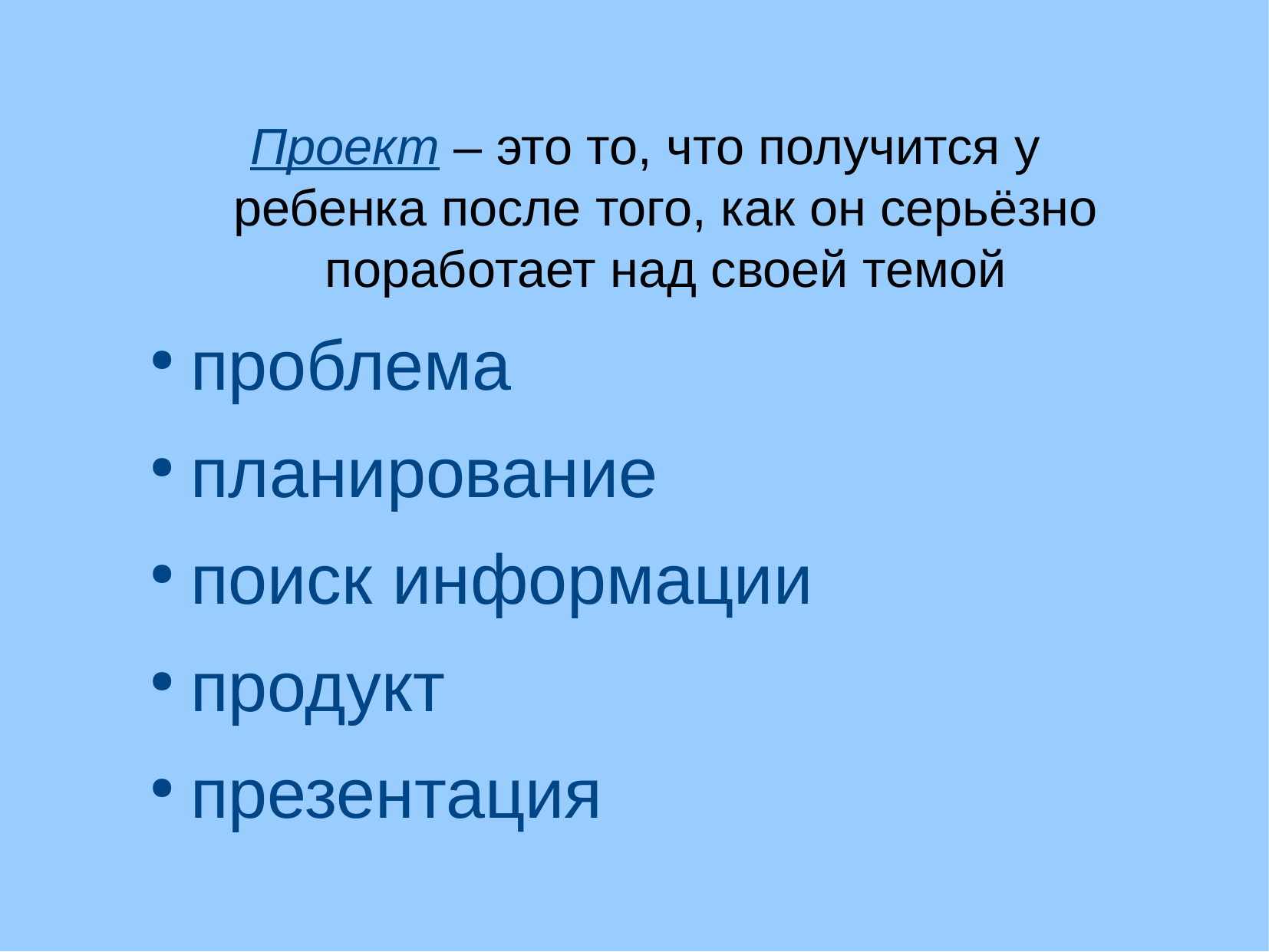

Проект – это то, что получится у ребенка после того, как он серьёзно поработает над своей темой
проблема
планирование
поиск информации
продукт
презентация